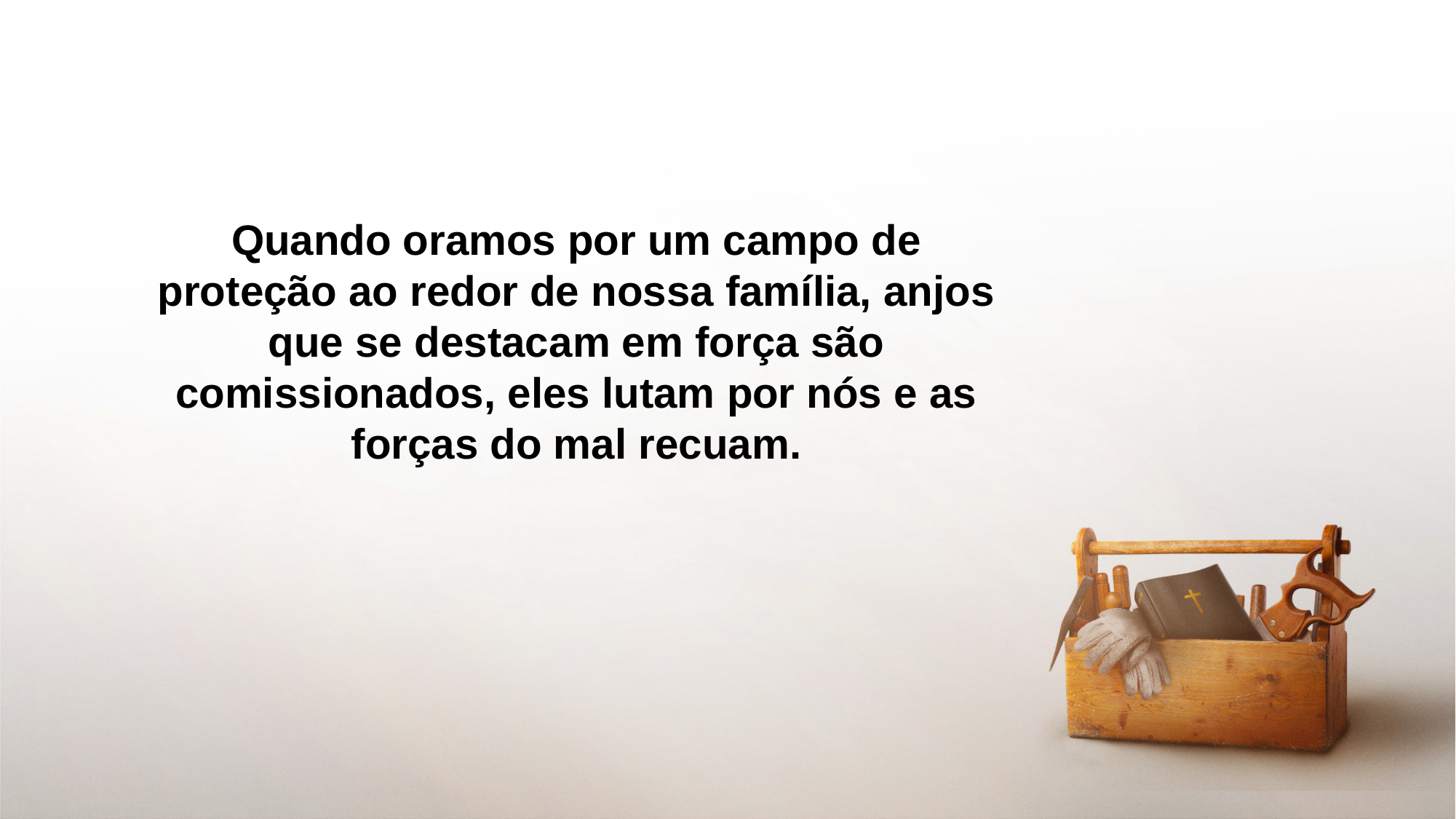

Quando oramos por um campo de proteção ao redor de nossa família, anjos que se destacam em força são comissionados, eles lutam por nós e as forças do mal recuam.